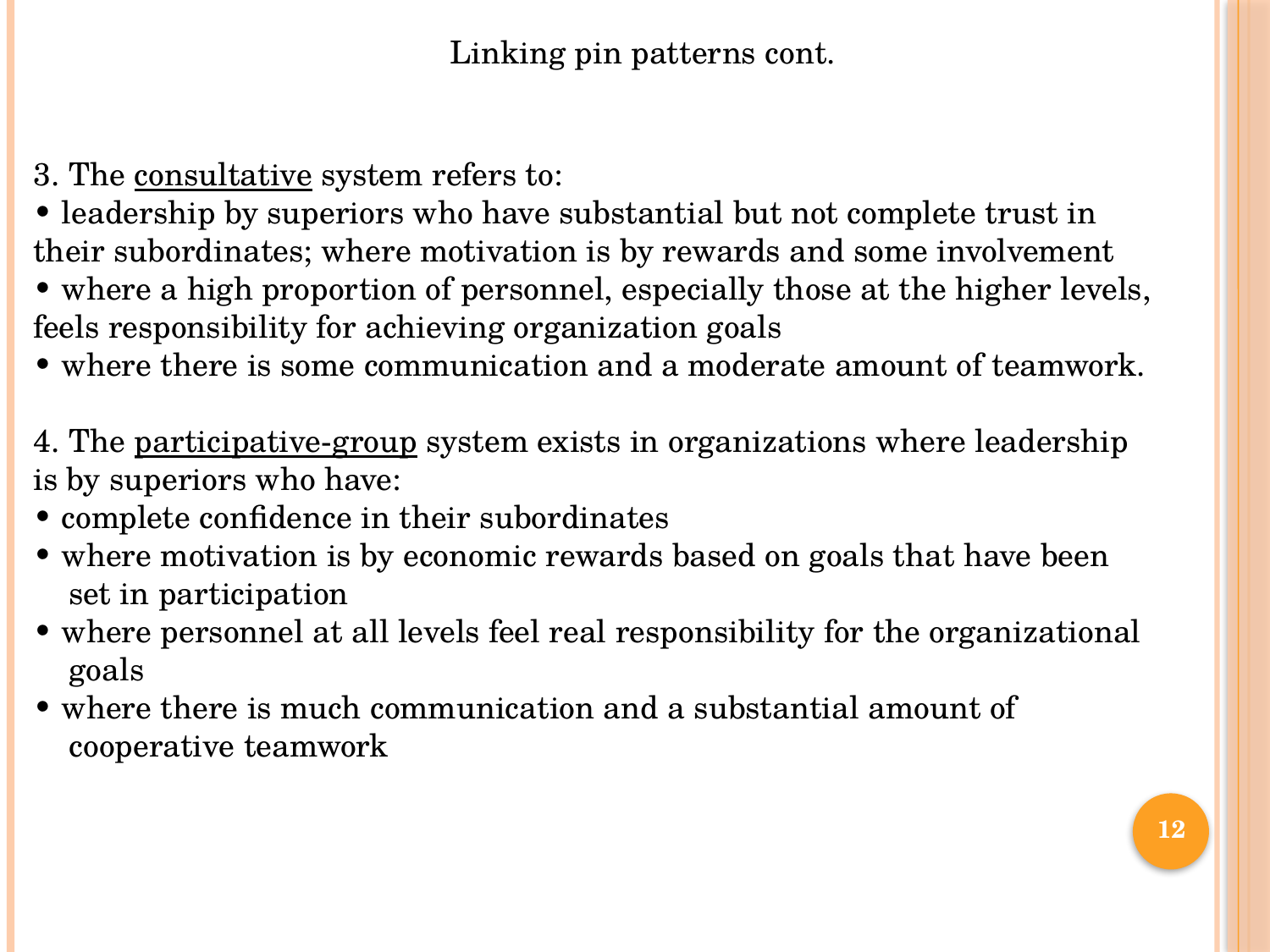

Linking pin patterns cont.
3. The consultative system refers to:
• leadership by superiors who have substantial but not complete trust in their subordinates; where motivation is by rewards and some involvement
• where a high proportion of personnel, especially those at the higher levels, feels responsibility for achieving organization goals
• where there is some communication and a moderate amount of teamwork.

4. The participative-group system exists in organizations where leadership is by superiors who have:
• complete confidence in their subordinates
• where motivation is by economic rewards based on goals that have been
    set in participation
• where personnel at all levels feel real responsibility for the organizational
    goals
• where there is much communication and a substantial amount of
    cooperative teamwork
12